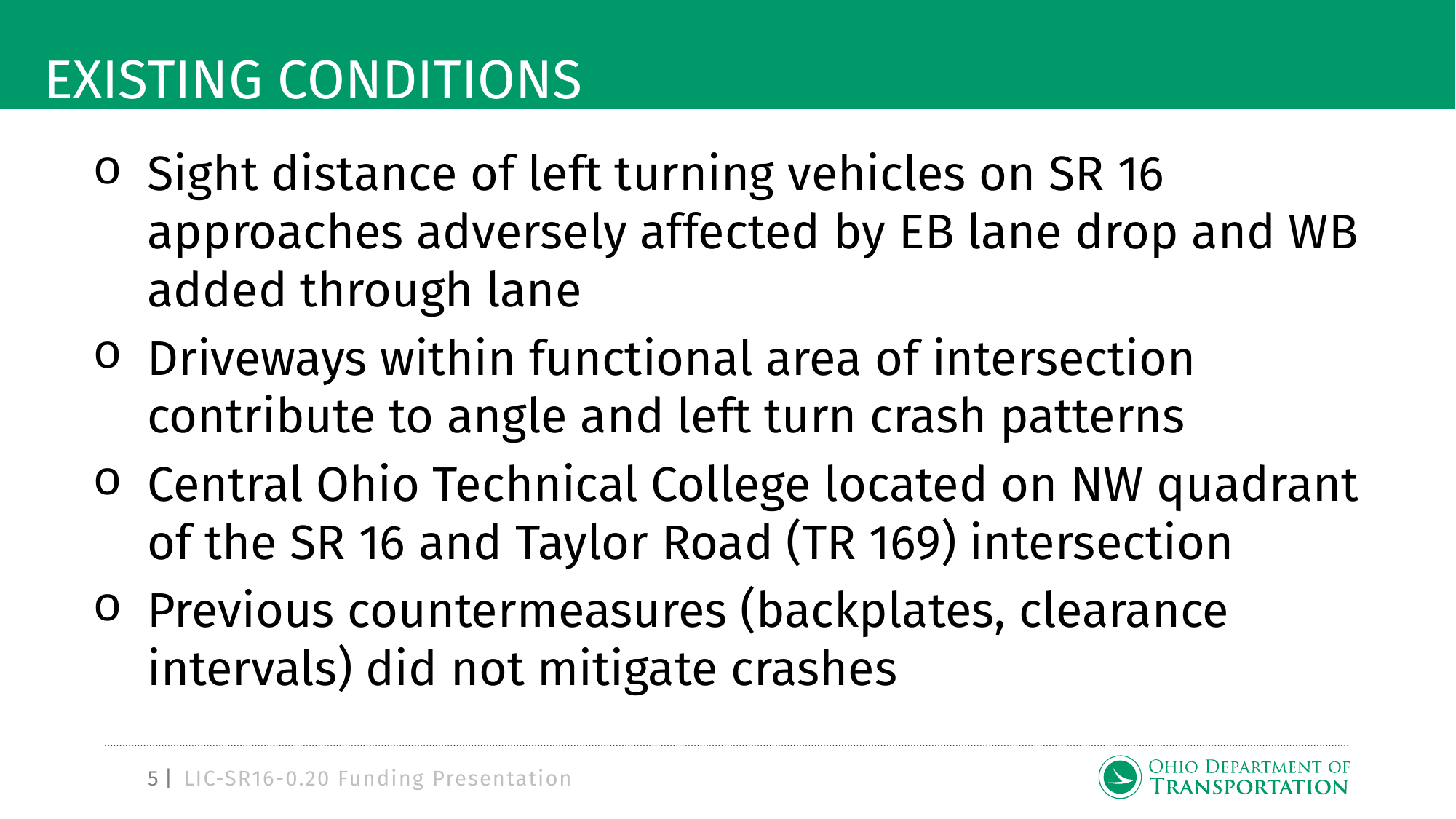

# Existing conditions
Sight distance of left turning vehicles on SR 16 approaches adversely affected by EB lane drop and WB added through lane
Driveways within functional area of intersection contribute to angle and left turn crash patterns
Central Ohio Technical College located on NW quadrant of the SR 16 and Taylor Road (TR 169) intersection
Previous countermeasures (backplates, clearance intervals) did not mitigate crashes
LIC-SR16-0.20 Funding Presentation